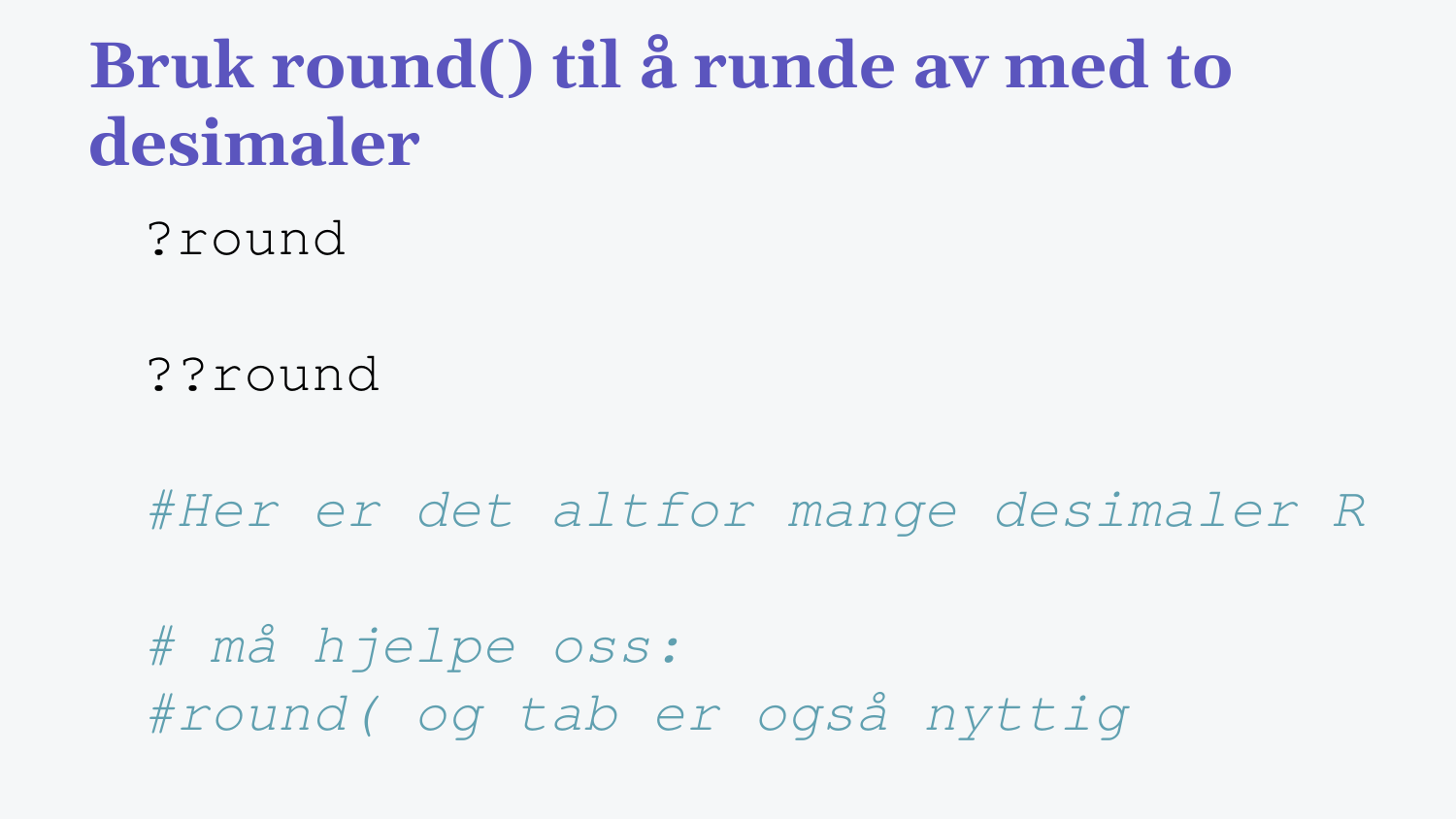

# Bruk round() til å runde av med to desimaler
?round
??round
#Her er det altfor mange desimaler R
# må hjelpe oss:
#round( og tab er også nyttig
0.345436598763457834